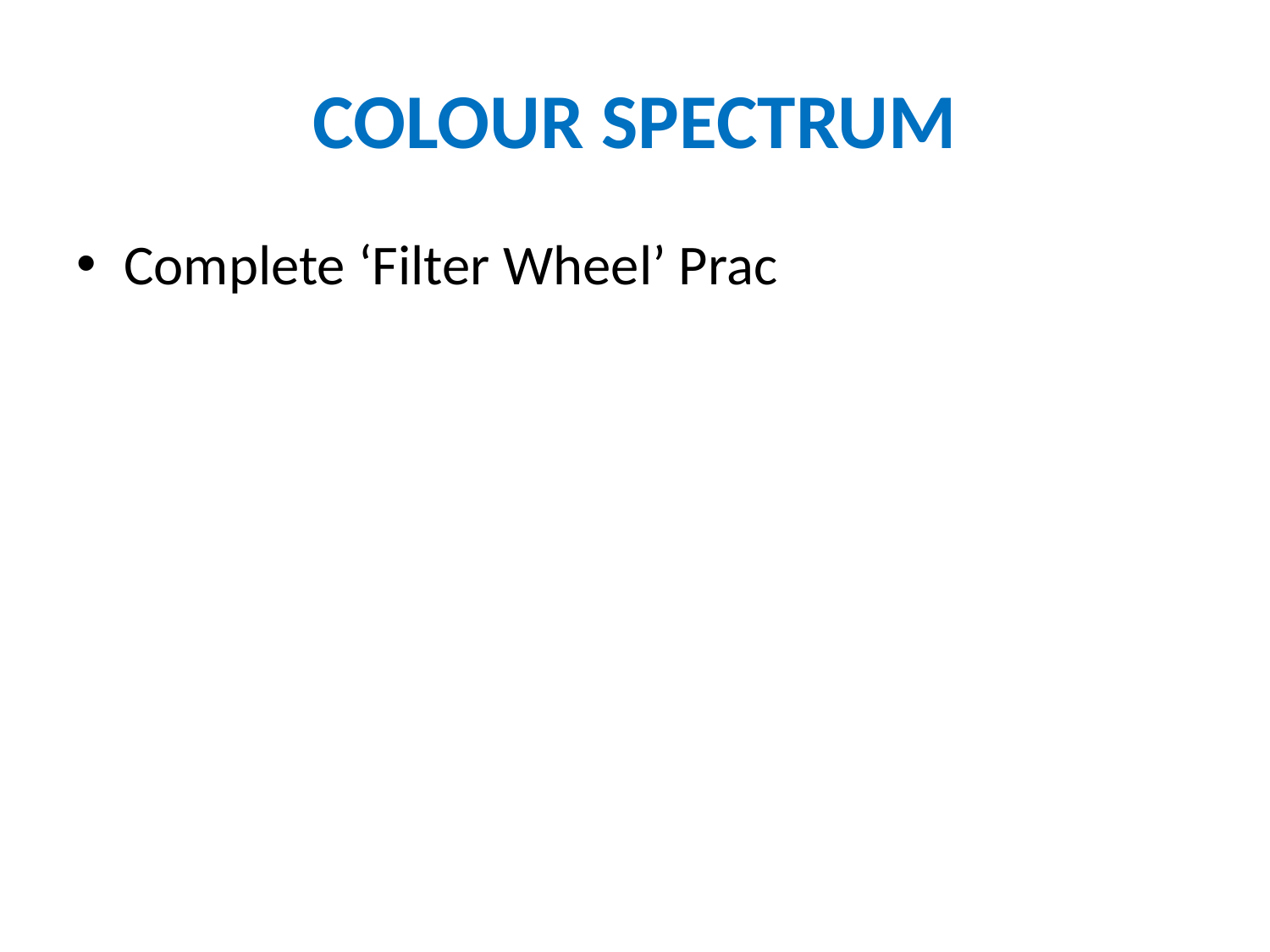

# COLOUR SPECTRUM
Complete ‘Filter Wheel’ Prac